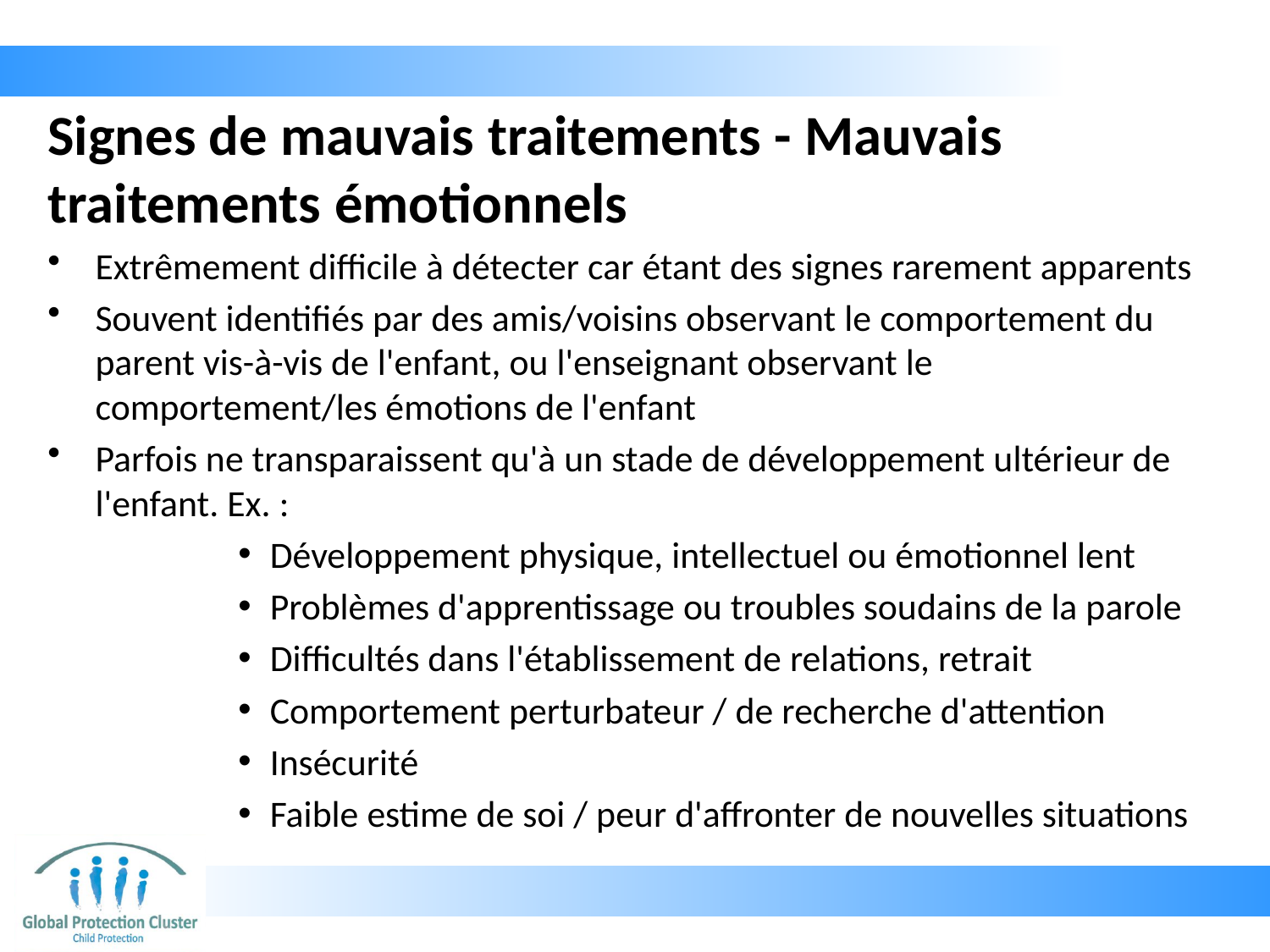

# Signes de mauvais traitements - Mauvais traitements émotionnels
Extrêmement difficile à détecter car étant des signes rarement apparents
Souvent identifiés par des amis/voisins observant le comportement du parent vis-à-vis de l'enfant, ou l'enseignant observant le comportement/les émotions de l'enfant
Parfois ne transparaissent qu'à un stade de développement ultérieur de l'enfant. Ex. :
Développement physique, intellectuel ou émotionnel lent
Problèmes d'apprentissage ou troubles soudains de la parole
Difficultés dans l'établissement de relations, retrait
Comportement perturbateur / de recherche d'attention
Insécurité
Faible estime de soi / peur d'affronter de nouvelles situations